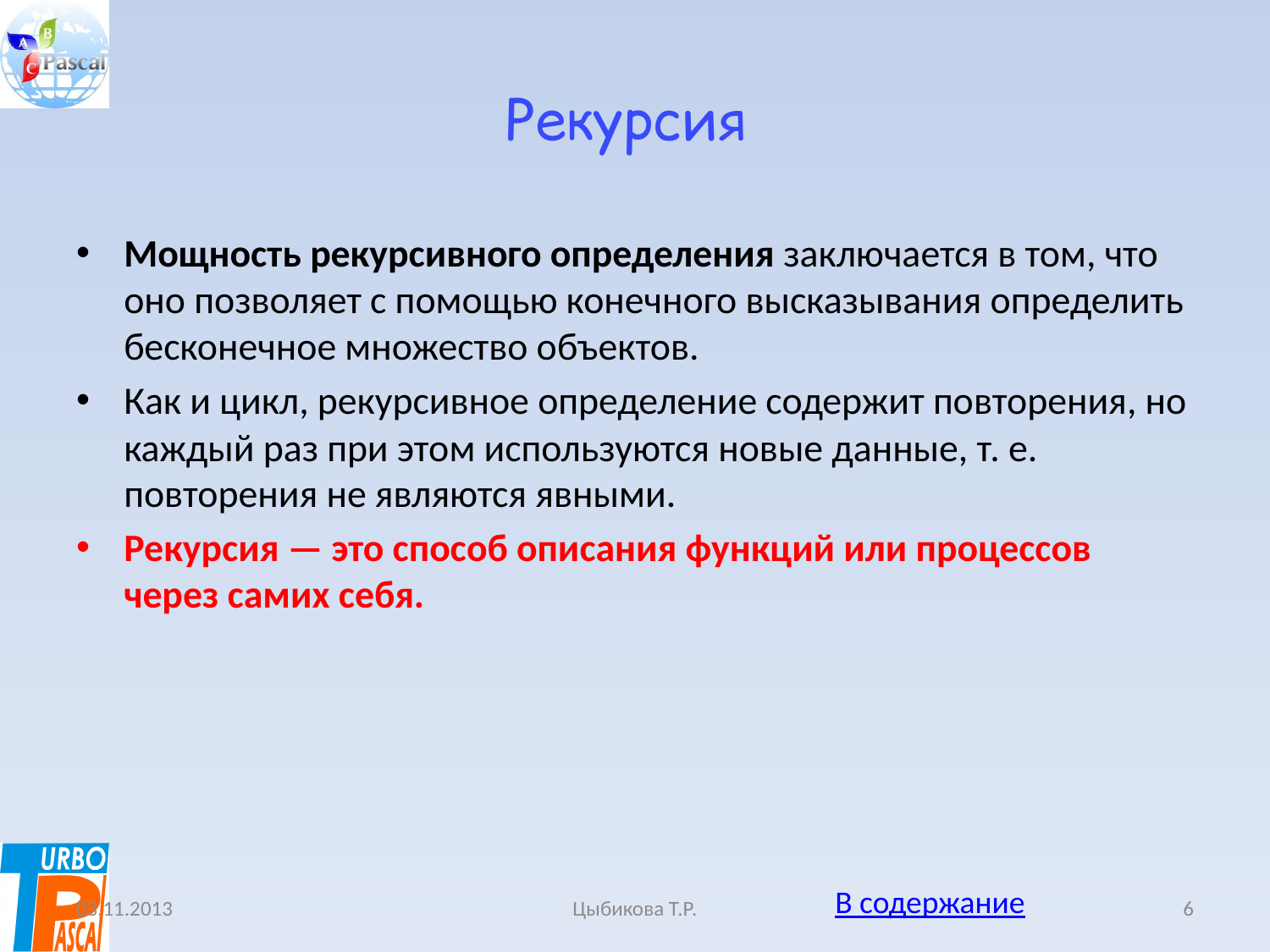

# Рекурсия
Мощность рекурсивного определения заключается в том, что оно позволяет с помощью конечного высказывания определить бесконечное множество объектов.
Как и цикл, рекурсивное определение содержит повторения, но каждый раз при этом используются новые данные, т. е. повторения не являются явными.
Рекурсия — это способ описания функций или процессов через самих себя.

В содержание
03.11.2013
Цыбикова Т.Р.
6